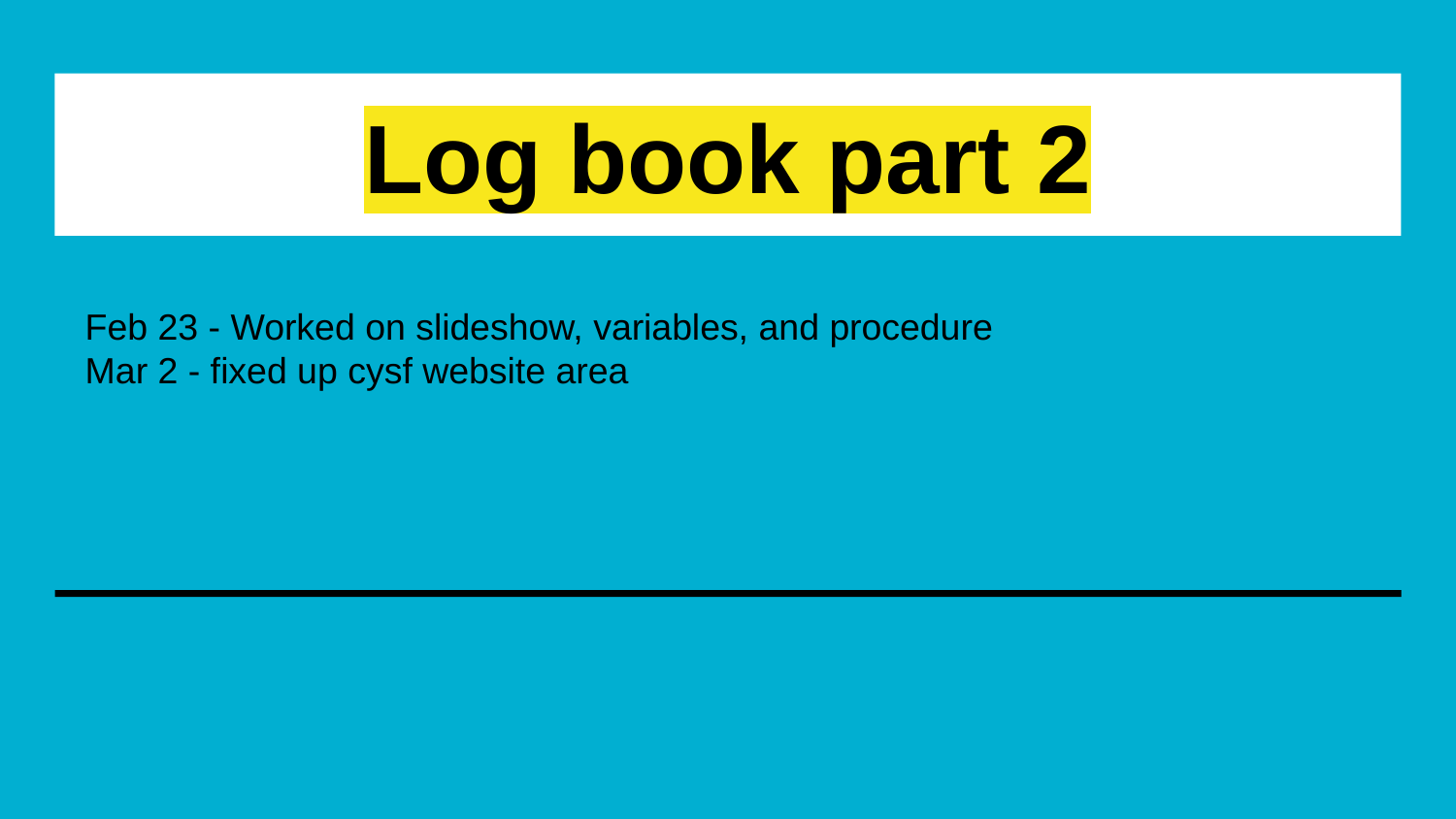

# Log book part 2
Feb 23 - Worked on slideshow, variables, and procedure
Mar 2 - fixed up cysf website area